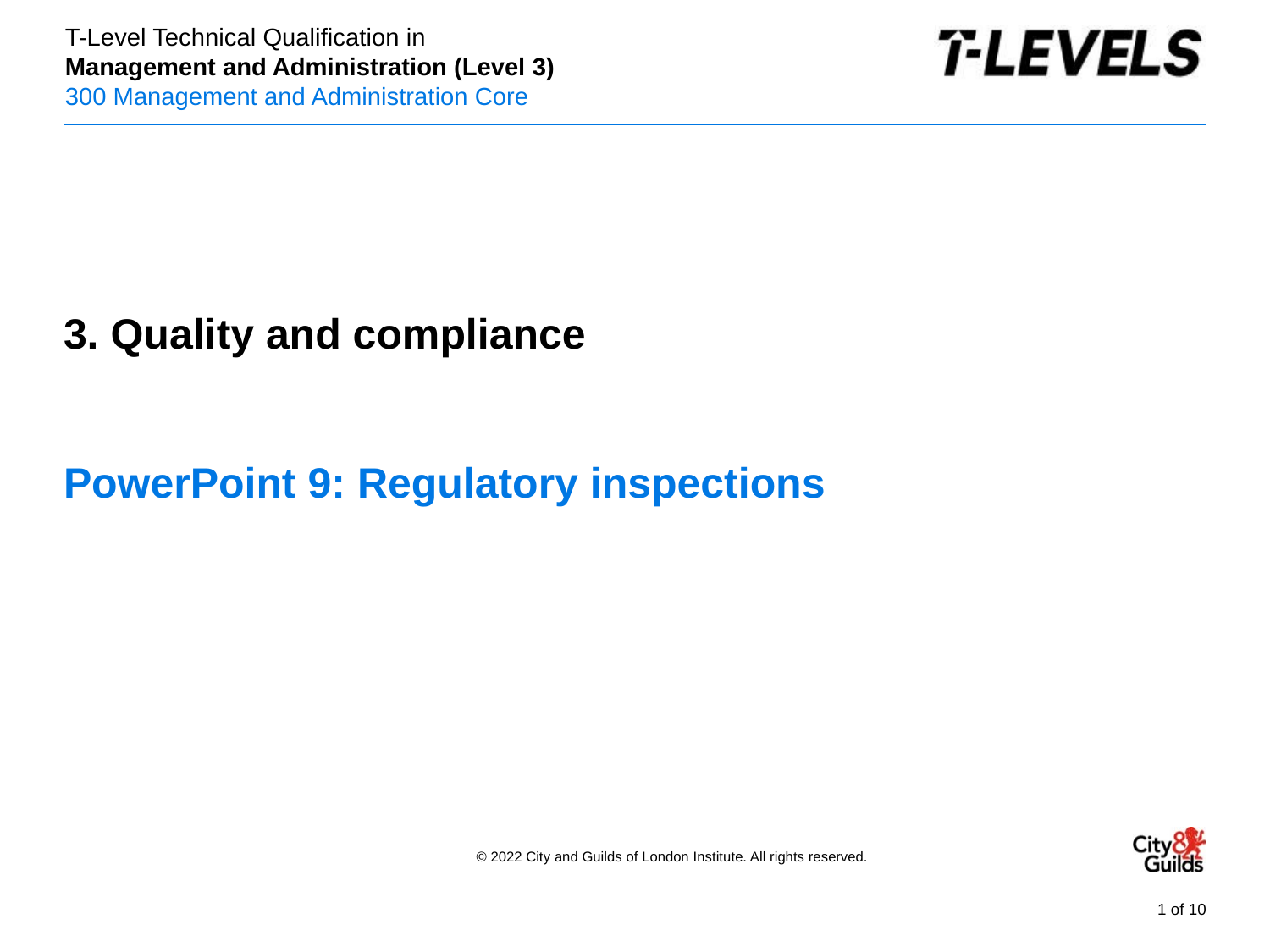

PowerPoint presentation
3. Quality and compliance

# PowerPoint 9: Regulatory inspections